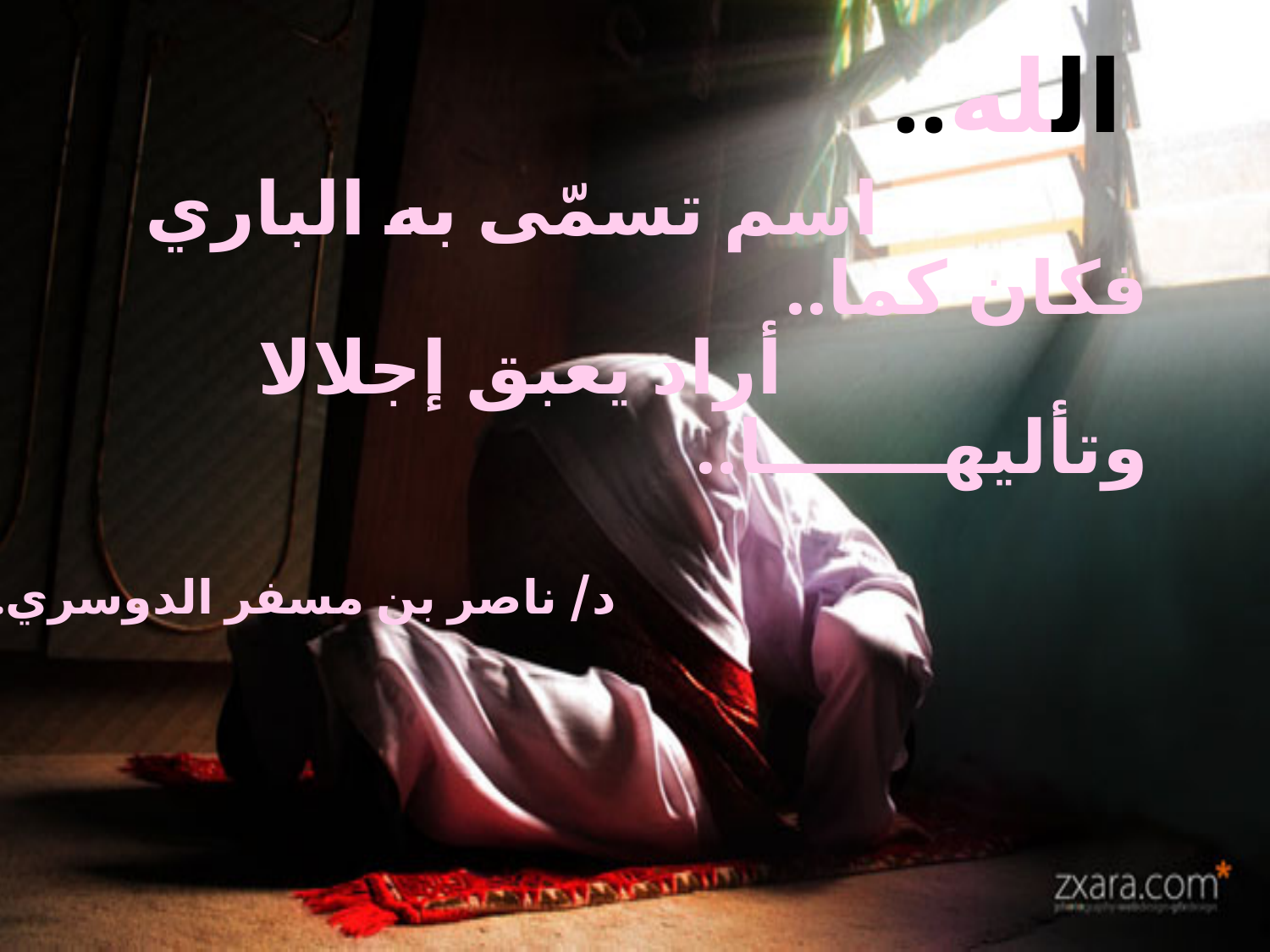

الله..
              اسم تسمّى به الباري فكان كما..
                   أراد يعبق إجلالا وتأليهـــــــا..

                                            د/ ناصر بن مسفر الدوسري..